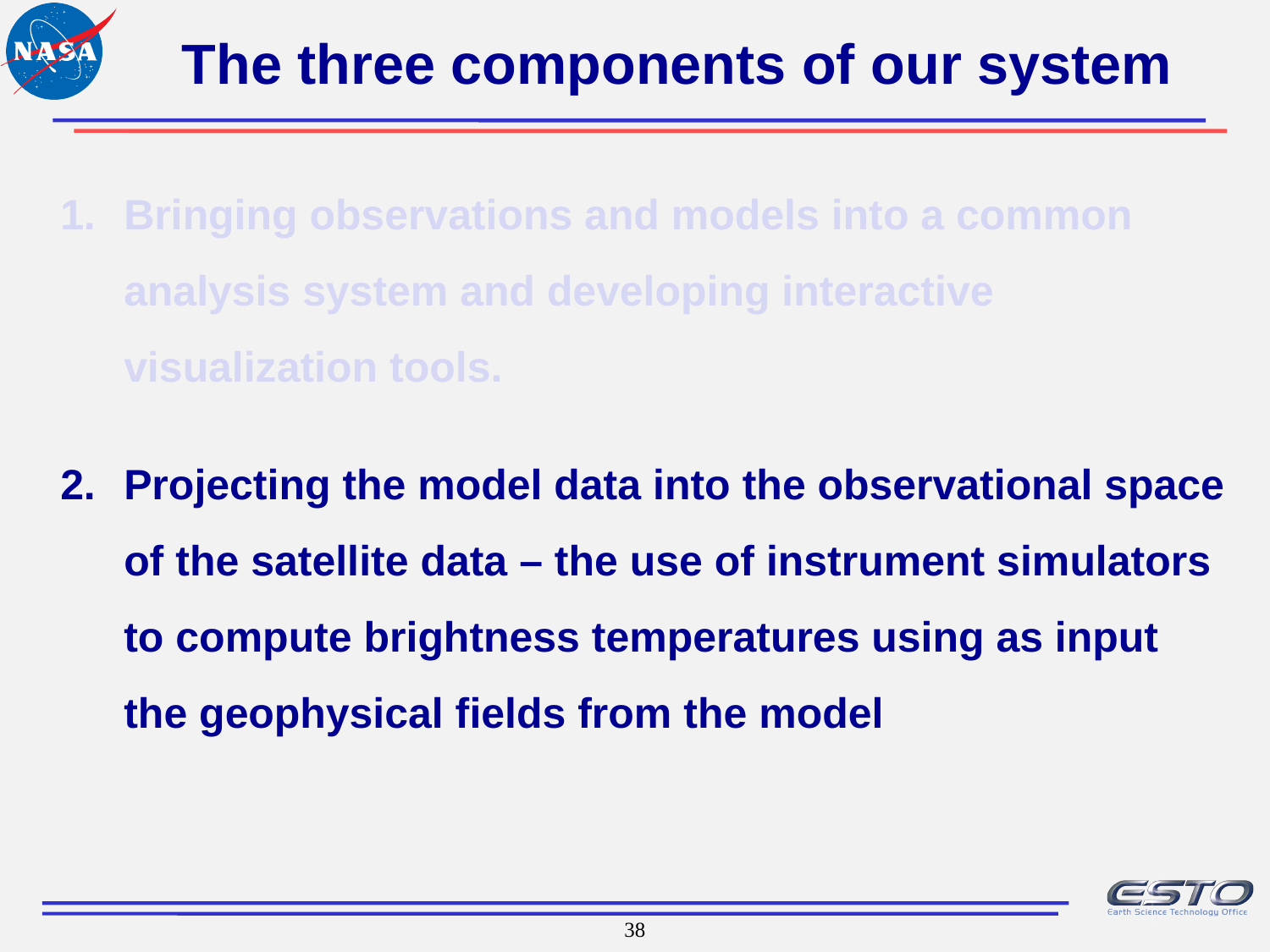

# The three components of our system
Bringing observations and models into a common analysis system and developing interactive visualization tools.
Projecting the model data into the observational space of the satellite data – the use of instrument simulators to compute brightness temperatures using as input the geophysical fields from the model